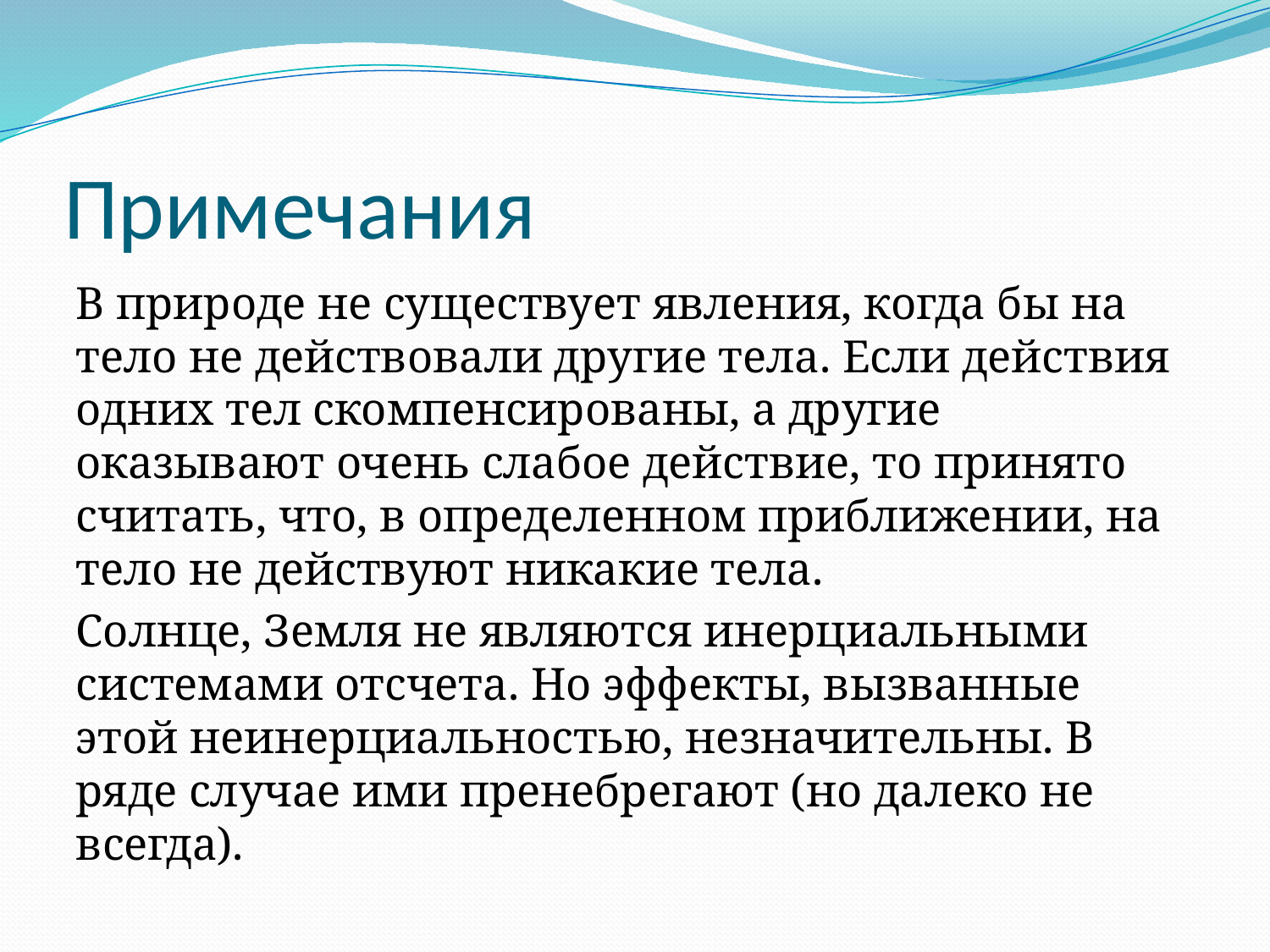

# Примечания
В природе не существует явления, когда бы на тело не действовали другие тела. Если действия одних тел скомпенсированы, а другие оказывают очень слабое действие, то принято считать, что, в определенном приближении, на тело не действуют никакие тела.
Солнце, Земля не являются инерциальными системами отсчета. Но эффекты, вызванные этой неинерциальностью, незначительны. В ряде случае ими пренебрегают (но далеко не всегда).